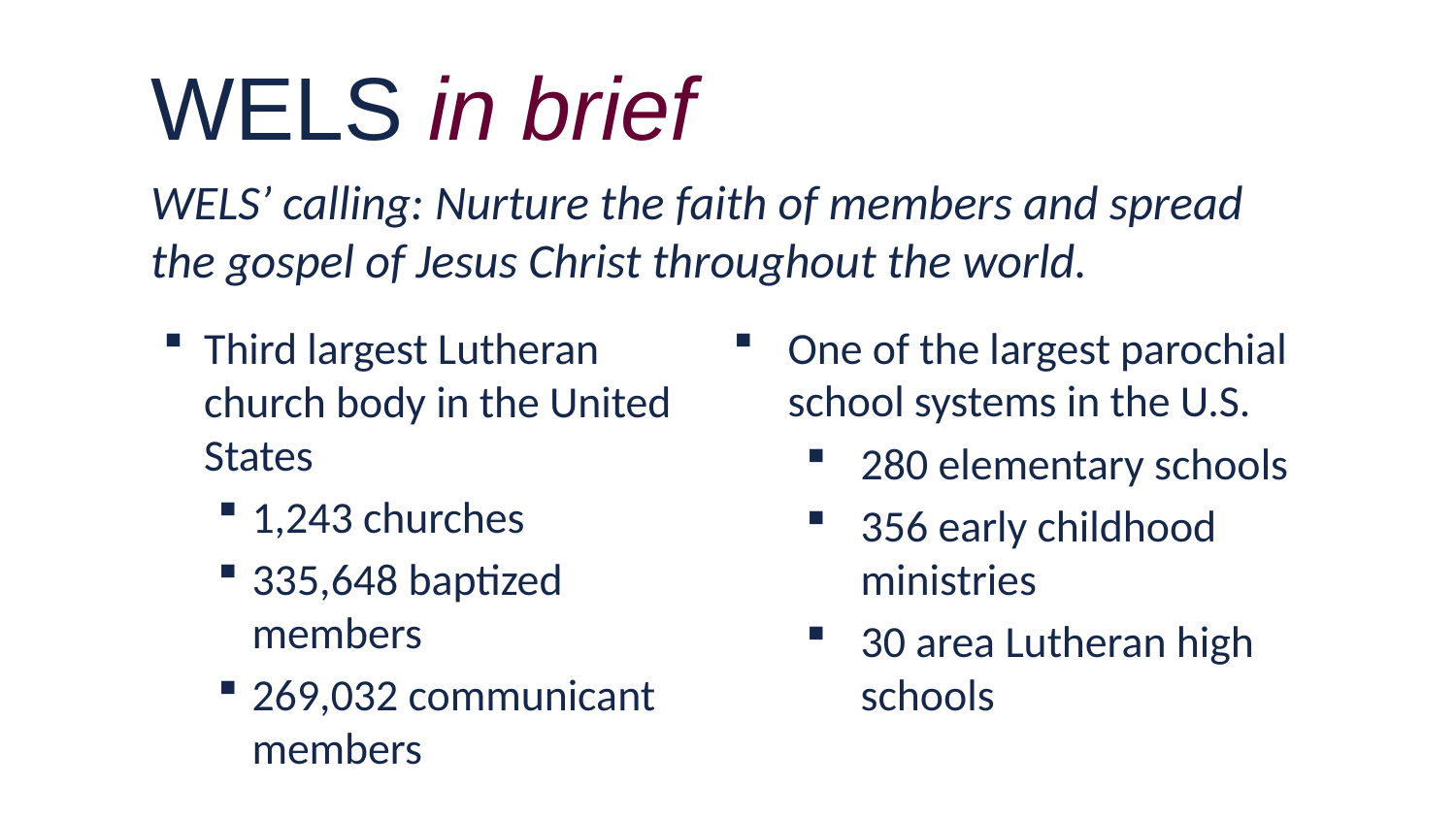

# WELS in brief
WELS’ calling: Nurture the faith of members and spread the gospel of Jesus Christ throughout the world.
Third largest Lutheran church body in the United States
1,243 churches
335,648 baptized members
269,032 communicant members

One of the largest parochial school systems in the U.S.
280 elementary schools
356 early childhood ministries
30 area Lutheran high schools